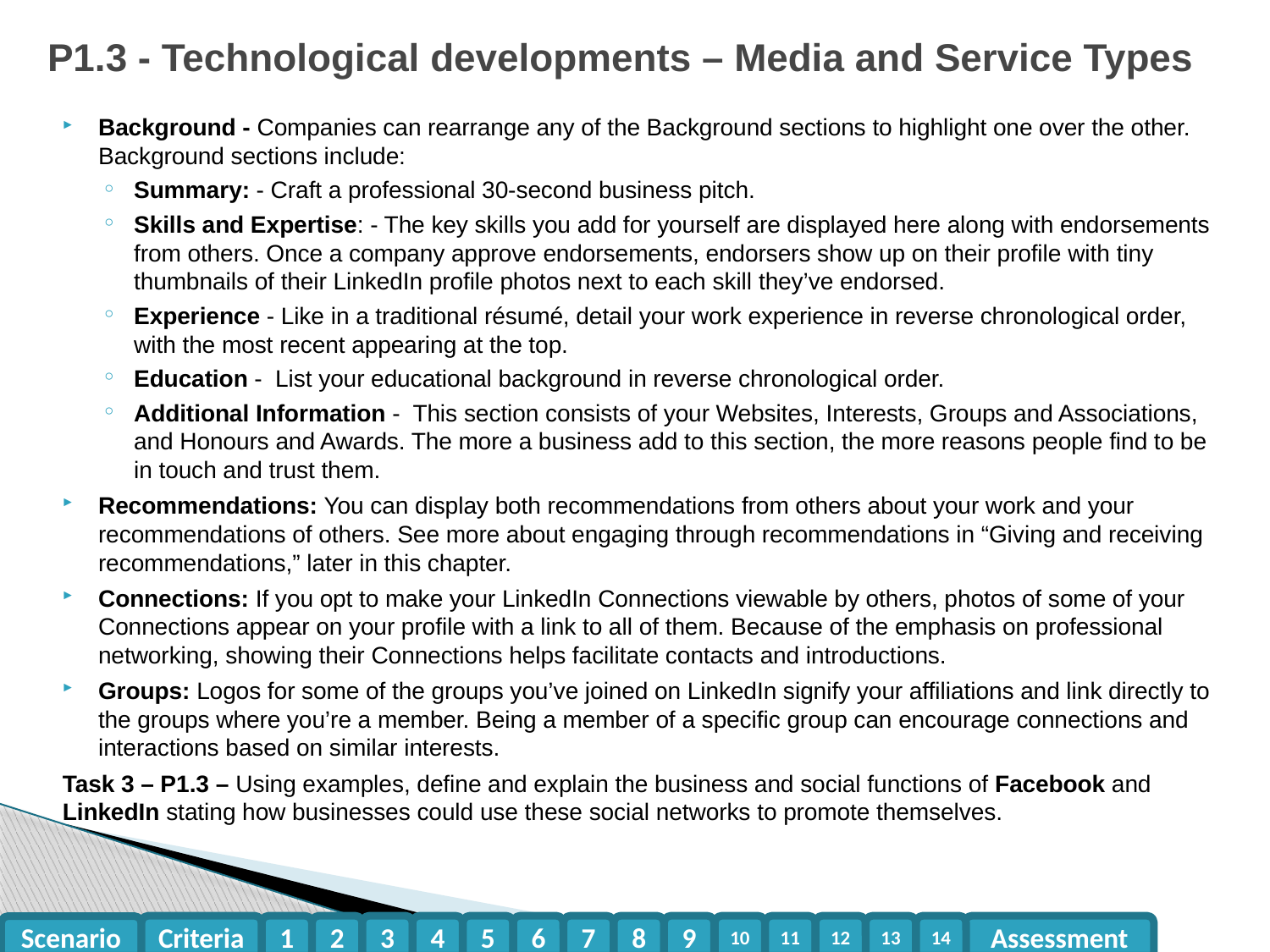

# P1.3 - Technological developments – Media and Service Types
Background - Companies can rearrange any of the Background sections to highlight one over the other. Background sections include:
Summary: - Craft a professional 30-second business pitch.
Skills and Expertise: - The key skills you add for yourself are displayed here along with endorsements from others. Once a company approve endorsements, endorsers show up on their profile with tiny thumbnails of their LinkedIn profile photos next to each skill they’ve endorsed.
Experience - Like in a traditional résumé, detail your work experience in reverse chronological order, with the most recent appearing at the top.
Education -  List your educational background in reverse chronological order.
Additional Information -  This section consists of your Websites, Interests, Groups and Associations, and Honours and Awards. The more a business add to this section, the more reasons people find to be in touch and trust them.
Recommendations: You can display both recommendations from others about your work and your recommendations of others. See more about engaging through recommendations in “Giving and receiving recommendations,” later in this chapter.
Connections: If you opt to make your LinkedIn Connections viewable by others, photos of some of your Connections appear on your profile with a link to all of them. Because of the emphasis on professional networking, showing their Connections helps facilitate contacts and introductions.
Groups: Logos for some of the groups you’ve joined on LinkedIn signify your affiliations and link directly to the groups where you’re a member. Being a member of a specific group can encourage connections and interactions based on similar interests.
Task 3 – P1.3 – Using examples, define and explain the business and social functions of Facebook and LinkedIn stating how businesses could use these social networks to promote themselves.